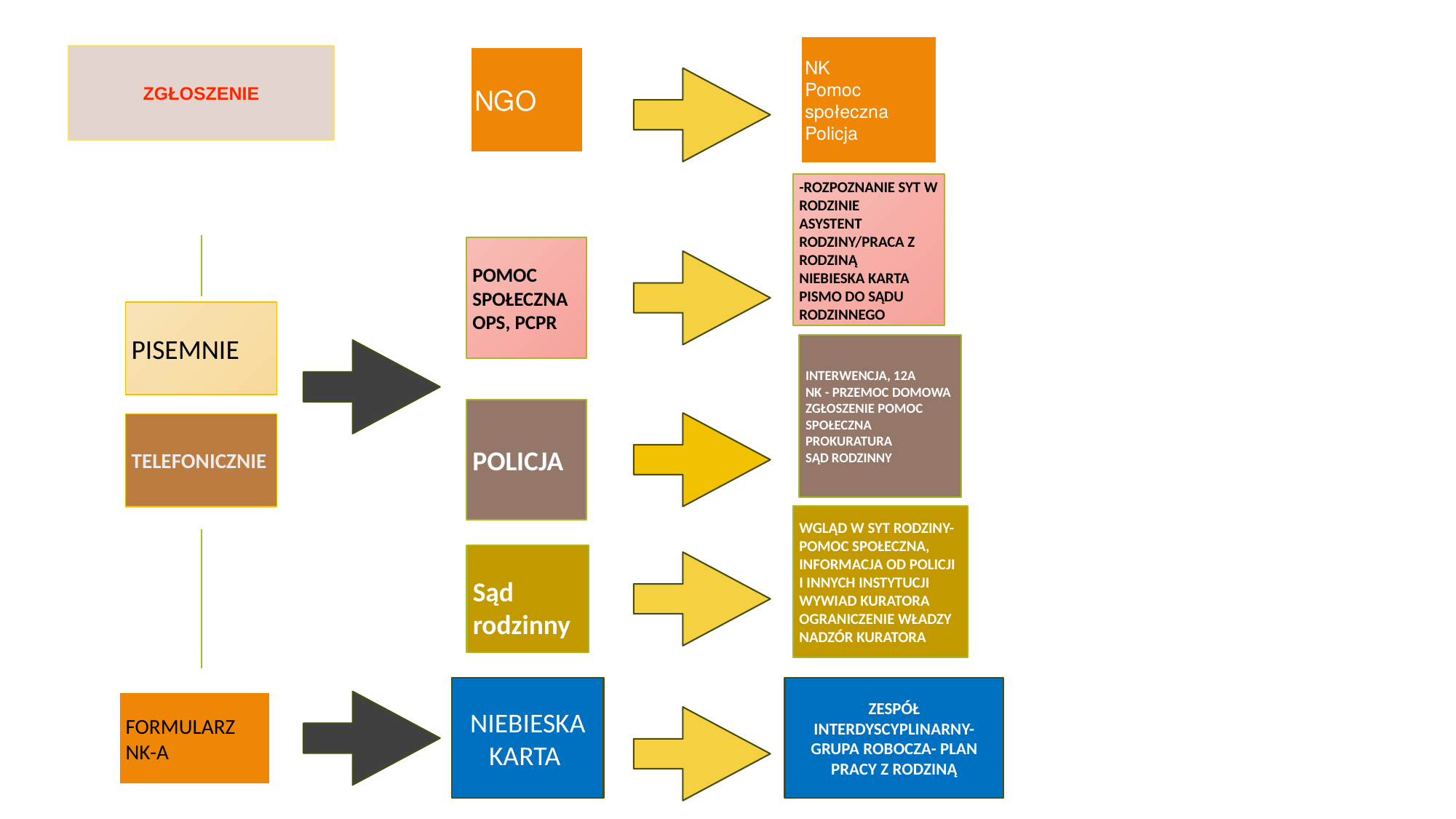

NK
Pomoc społeczna
Policja

ZGŁOSZENIE
NGO

-ROZPOZNANIE SYT W RODZINIE
ASYSTENT RODZINY/PRACA Z RODZINĄ
NIEBIESKA KARTA
PISMO DO SĄDU RODZINNEGO

POMOC SPOŁECZNA
OPS, PCPR

PISEMNIE

INTERWENCJA, 12A
NK - PRZEMOC DOMOWA
ZGŁOSZENIE POMOC SPOŁECZNA
PROKURATURA
SĄD RODZINNY

POLICJA

TELEFONICZNIE

WGLĄD W SYT RODZINY- POMOC SPOŁECZNA, INFORMACJA OD POLICJI I INNYCH INSTYTUCJI
WYWIAD KURATORA
OGRANICZENIE WŁADZY
NADZÓR KURATORA

Sąd rodzinny

NIEBIESKA KARTA

ZESPÓŁ INTERDYSCYPLINARNY- GRUPA ROBOCZA- PLAN PRACY Z RODZINĄ

FORMULARZ NK-A